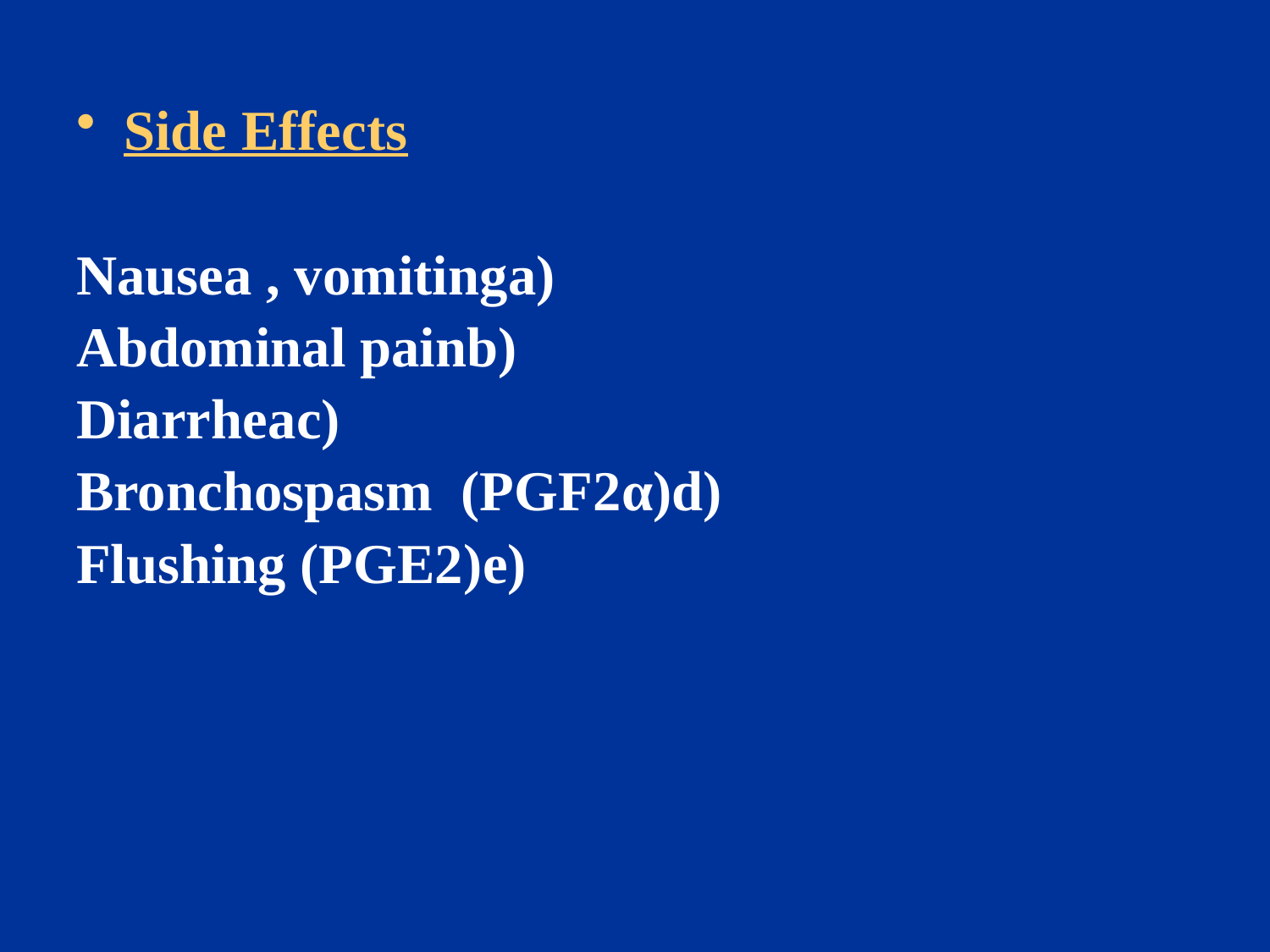

Side Effects

	a)	Nausea , vomiting
	b)	Abdominal pain
	c)	Diarrhea
	d)	Bronchospasm  (PGF2α)
	e)	Flushing (PGE2)